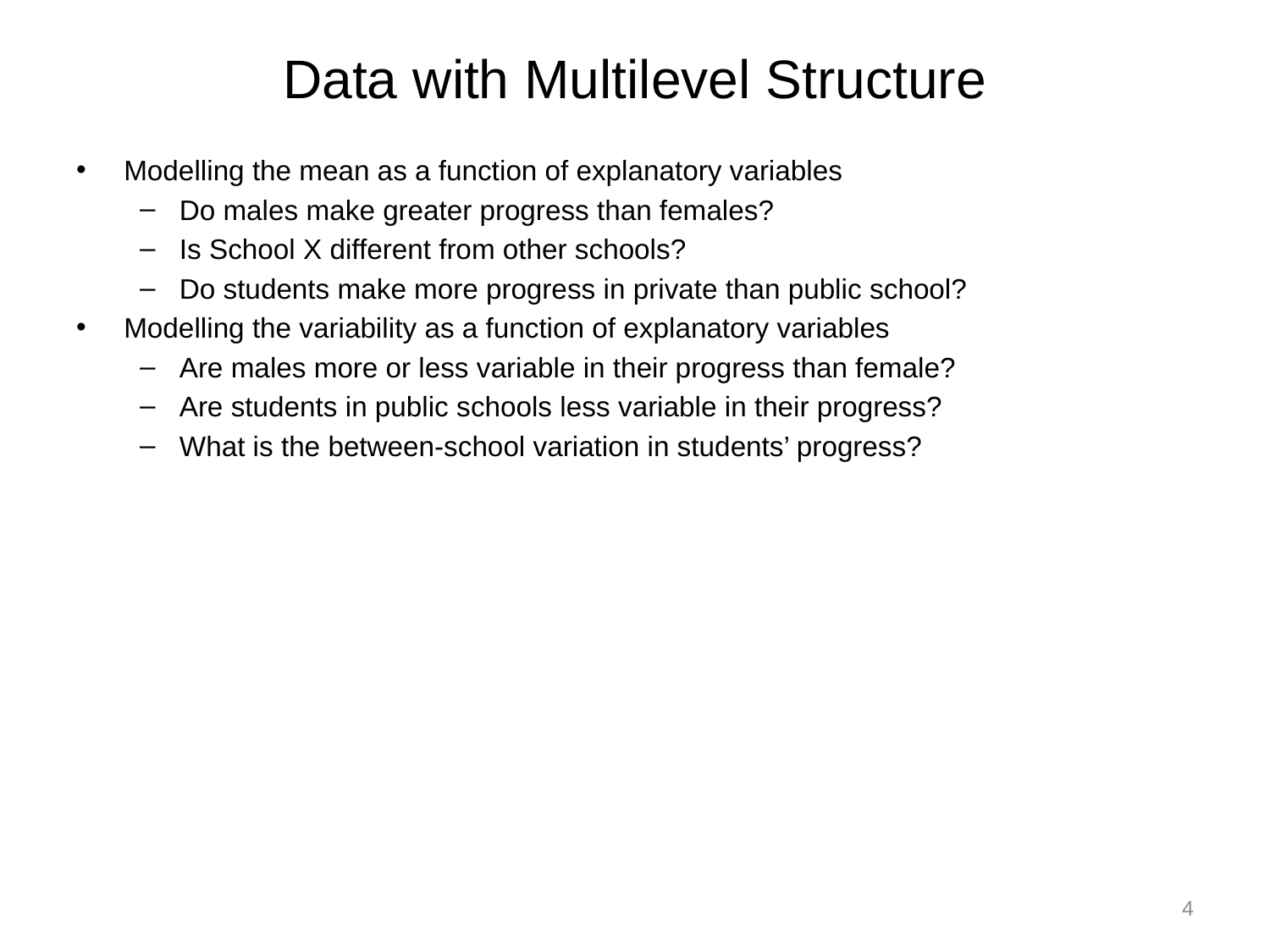

# Data with Multilevel Structure
Modelling the mean as a function of explanatory variables
Do males make greater progress than females?
Is School X different from other schools?
Do students make more progress in private than public school?
Modelling the variability as a function of explanatory variables
Are males more or less variable in their progress than female?
Are students in public schools less variable in their progress?
What is the between-school variation in students’ progress?
4